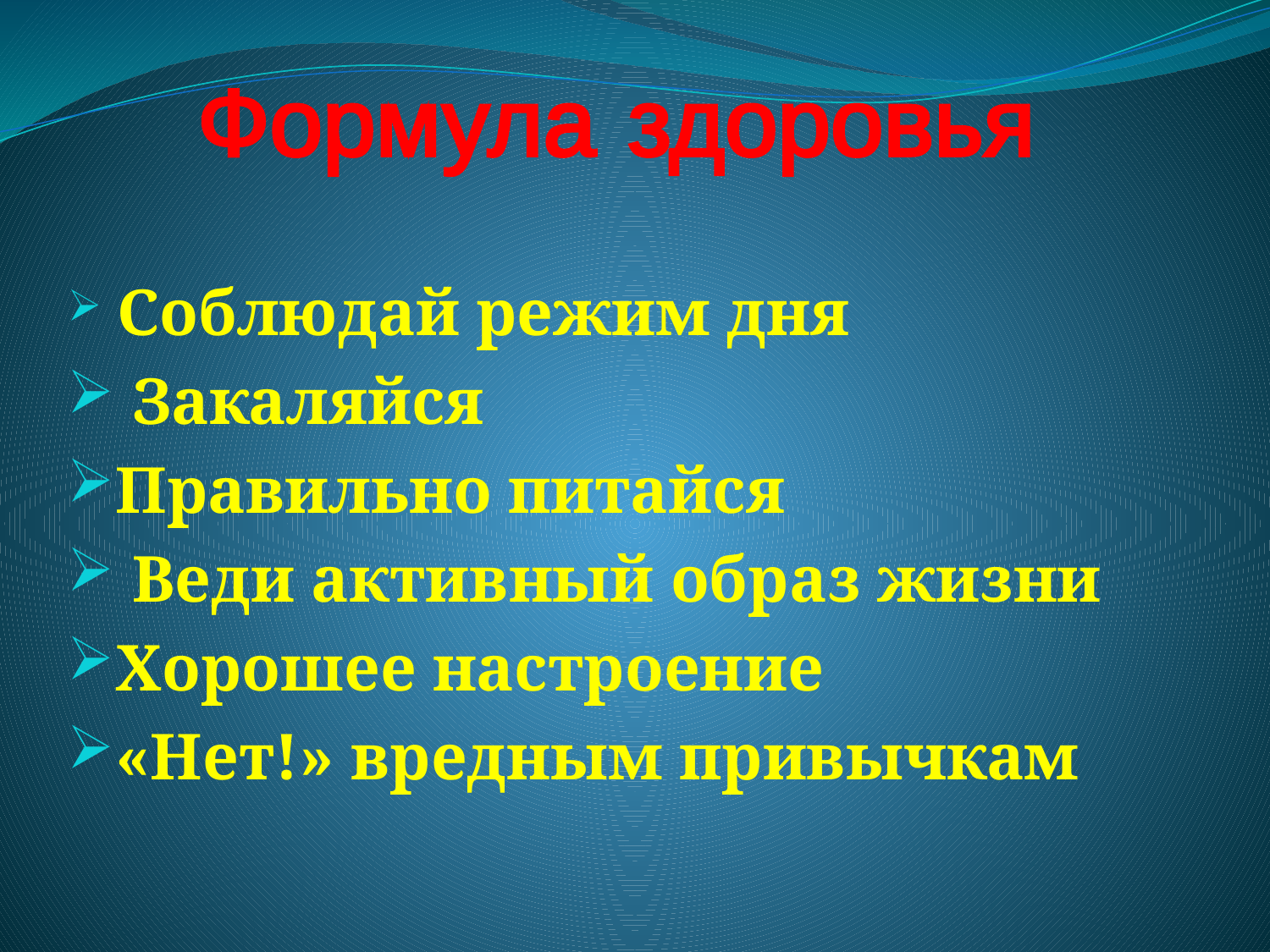

# Формула здоровья
 Соблюдай режим дня
 Закаляйся
Правильно питайся
 Веди активный образ жизни
Хорошее настроение
«Нет!» вредным привычкам